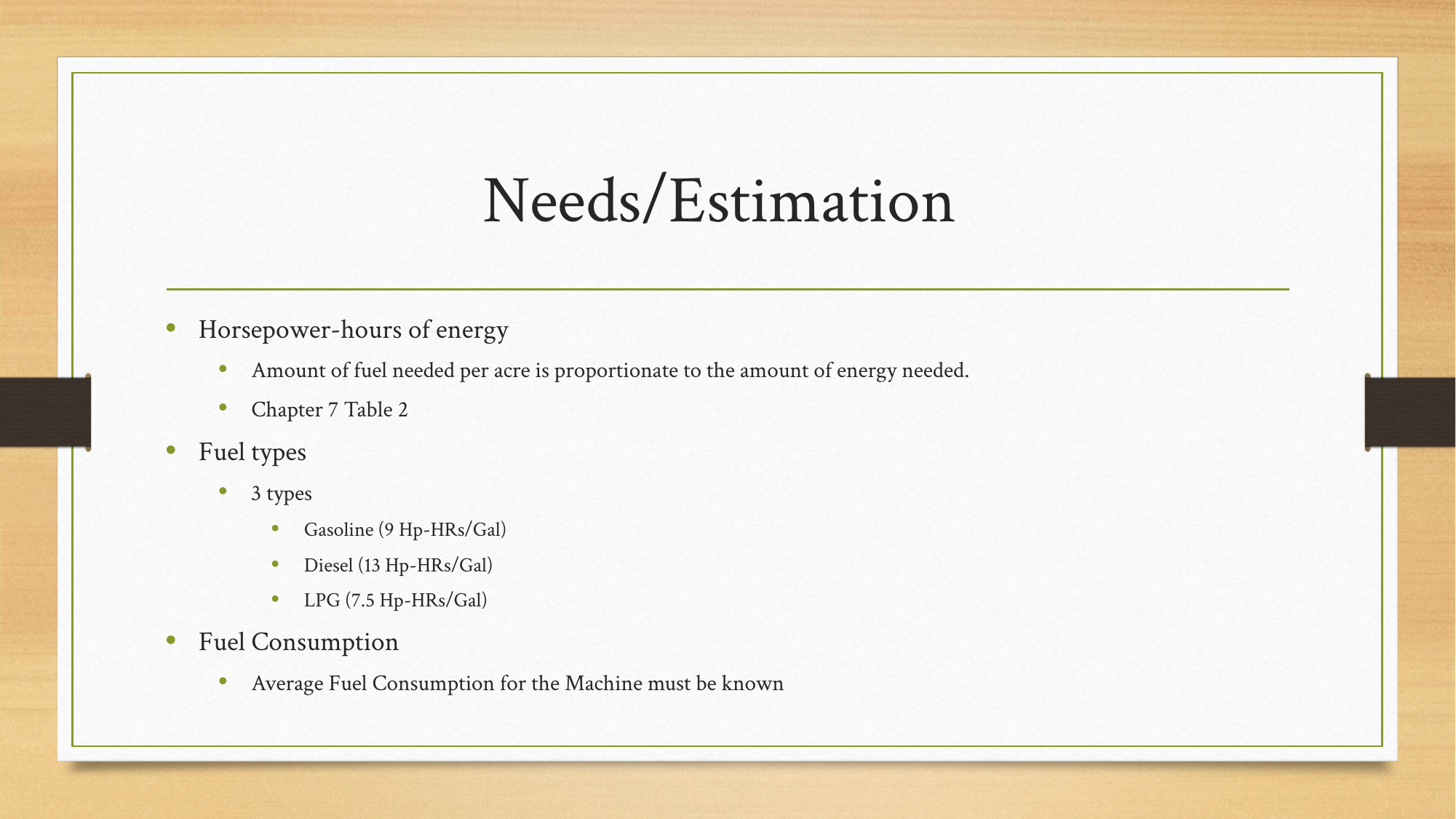

# Needs/Estimation
Horsepower-hours of energy
Amount of fuel needed per acre is proportionate to the amount of energy needed.
Chapter 7 Table 2
Fuel types
3 types
Gasoline (9 Hp-HRs/Gal)
Diesel (13 Hp-HRs/Gal)
LPG (7.5 Hp-HRs/Gal)
Fuel Consumption
Average Fuel Consumption for the Machine must be known